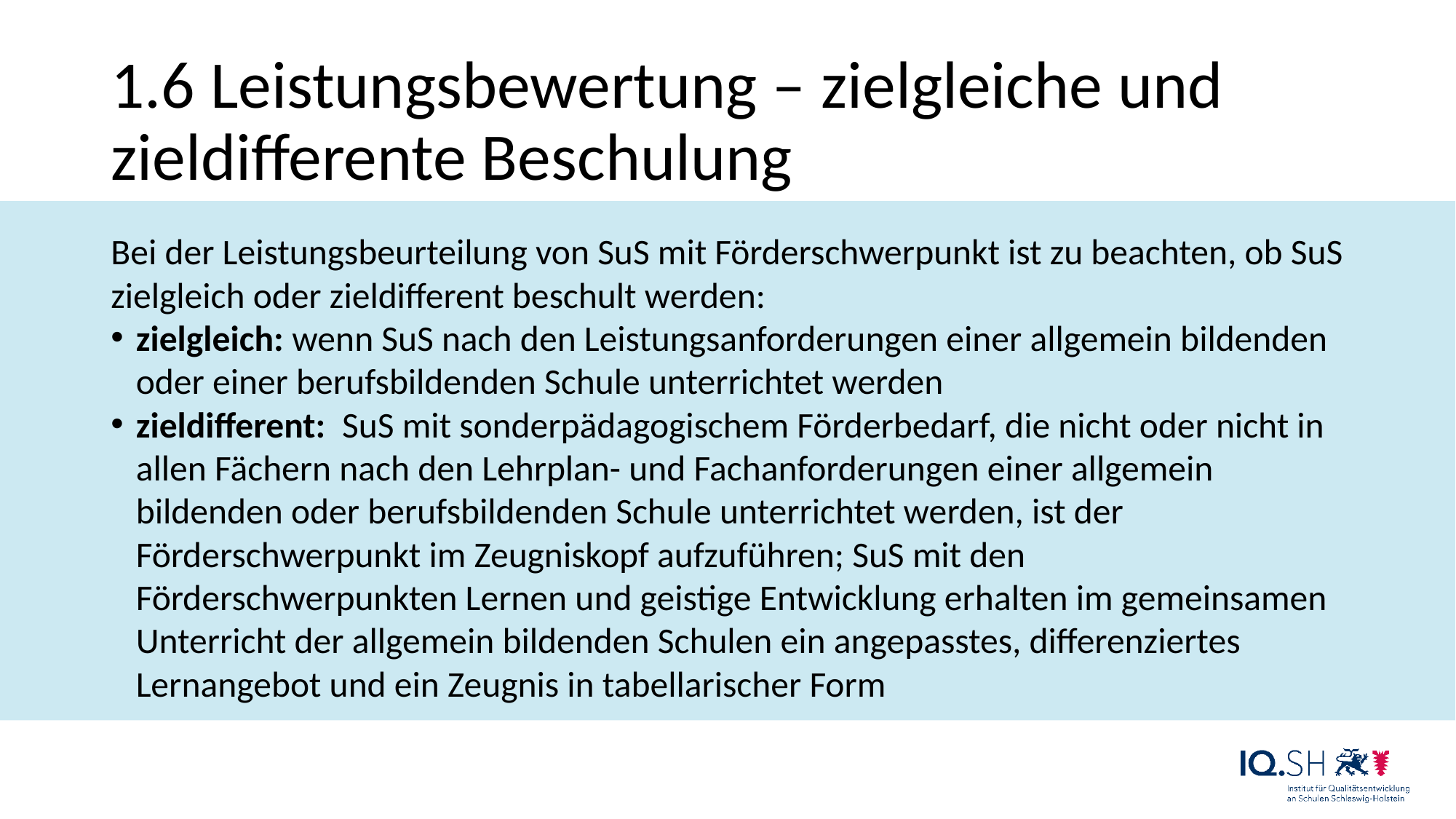

# 1.6 Leistungsbewertung – zielgleiche und zieldifferente Beschulung
Bei der Leistungsbeurteilung von SuS mit Förderschwerpunkt ist zu beachten, ob SuS zielgleich oder zieldifferent beschult werden:
zielgleich: wenn SuS nach den Leistungsanforderungen einer allgemein bildenden oder einer berufsbildenden Schule unterrichtet werden
zieldifferent:  SuS mit sonderpädagogischem Förderbedarf, die nicht oder nicht in allen Fächern nach den Lehrplan- und Fachanforderungen einer allgemein bildenden oder berufsbildenden Schule unterrichtet werden, ist der Förderschwerpunkt im Zeugniskopf aufzuführen; SuS mit den Förderschwerpunkten Lernen und geistige Entwicklung erhalten im gemeinsamen Unterricht der allgemein bildenden Schulen ein angepasstes, differenziertes Lernangebot und ein Zeugnis in tabellarischer Form